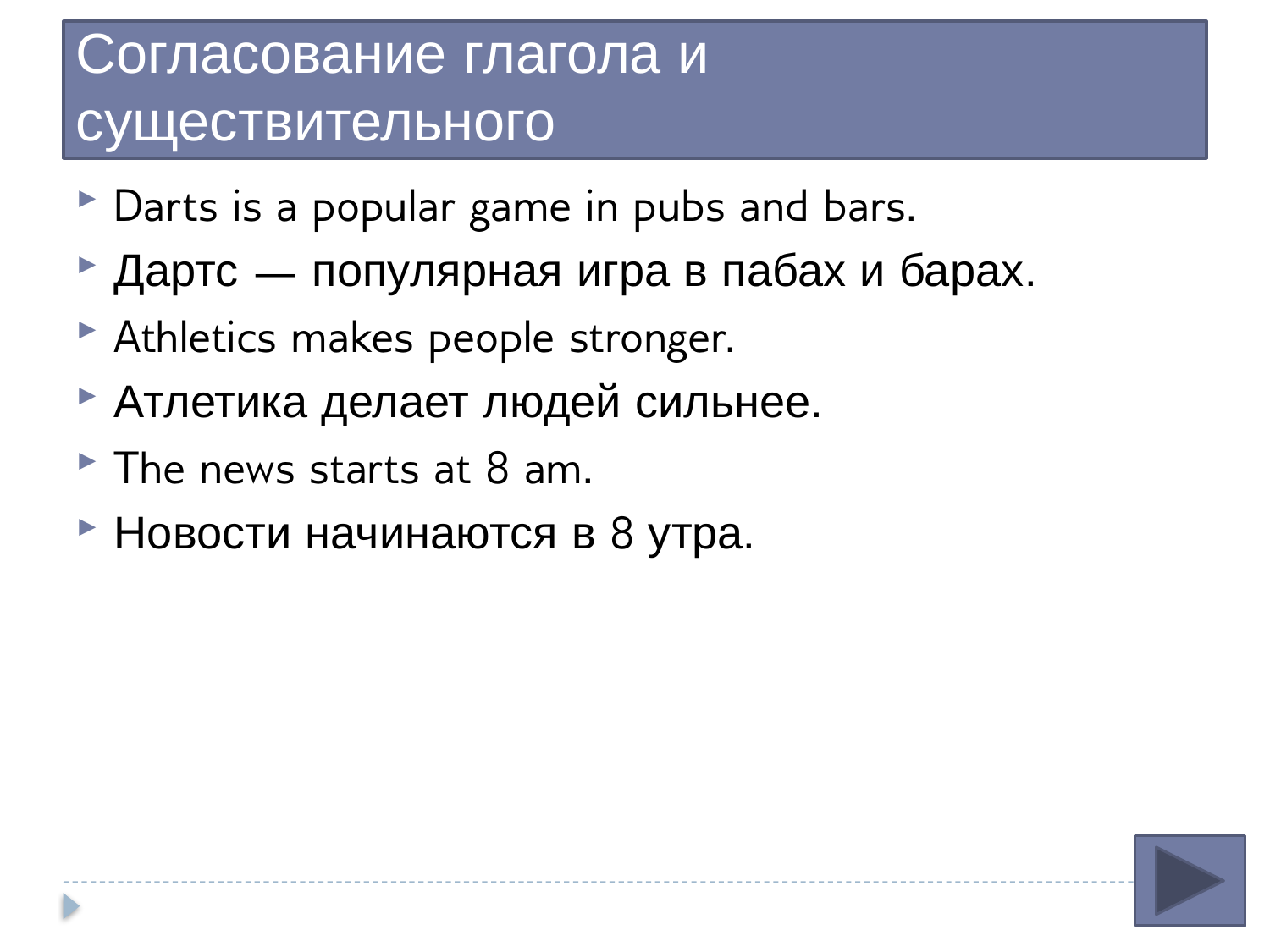

# Согласование глагола и существительного
Darts is a popular game in pubs and bars.
Дартс — популярная игра в пабах и барах.
Athletics makes people stronger.
Атлетика делает людей сильнее.
The news starts at 8 am.
Новости начинаются в 8 утра.